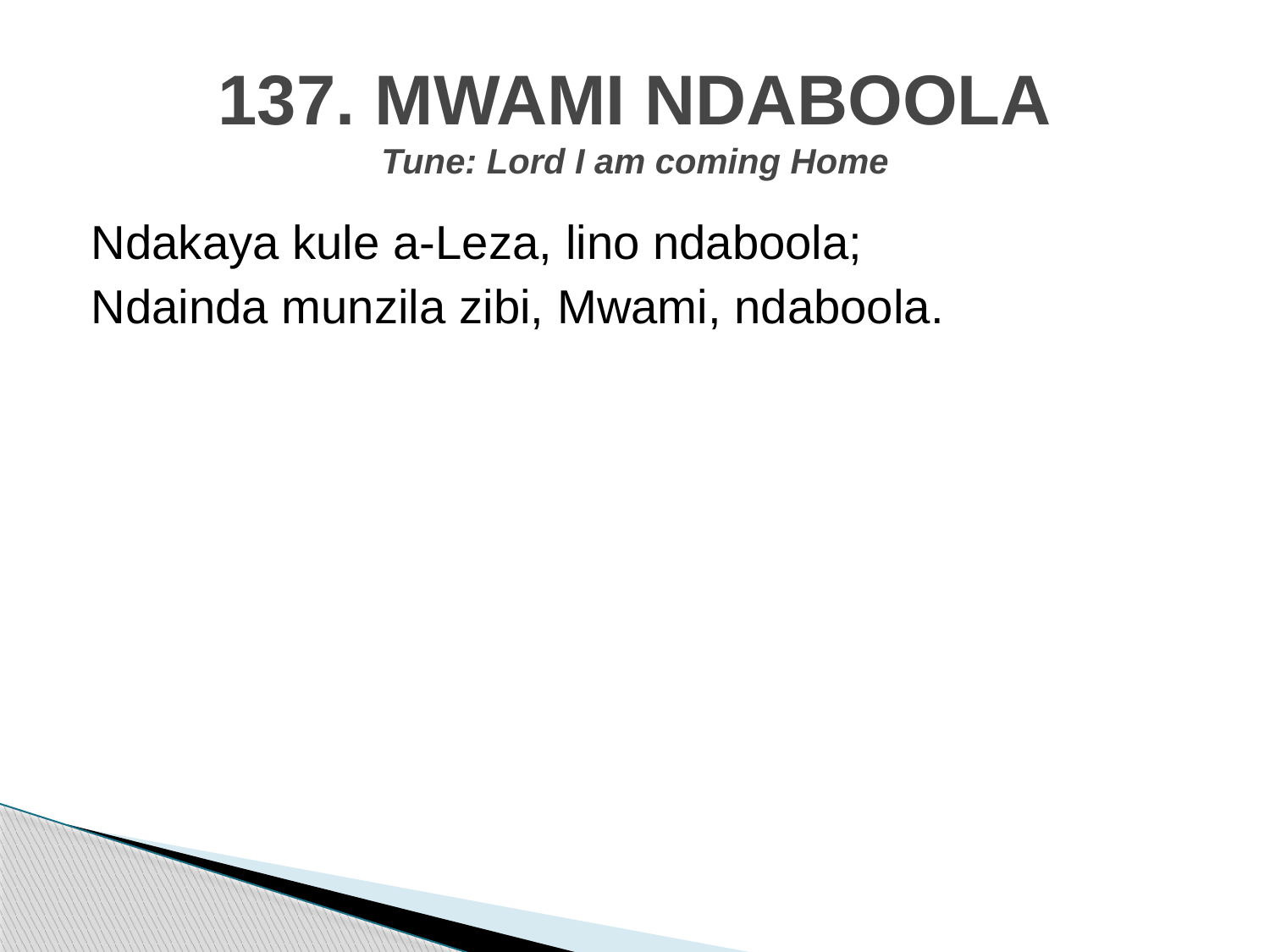

# 137. MWAMI NDABOOLA Tune: Lord I am coming Home
Ndakaya kule a-Leza, lino ndaboola;
Ndainda munzila zibi, Mwami, ndaboola.